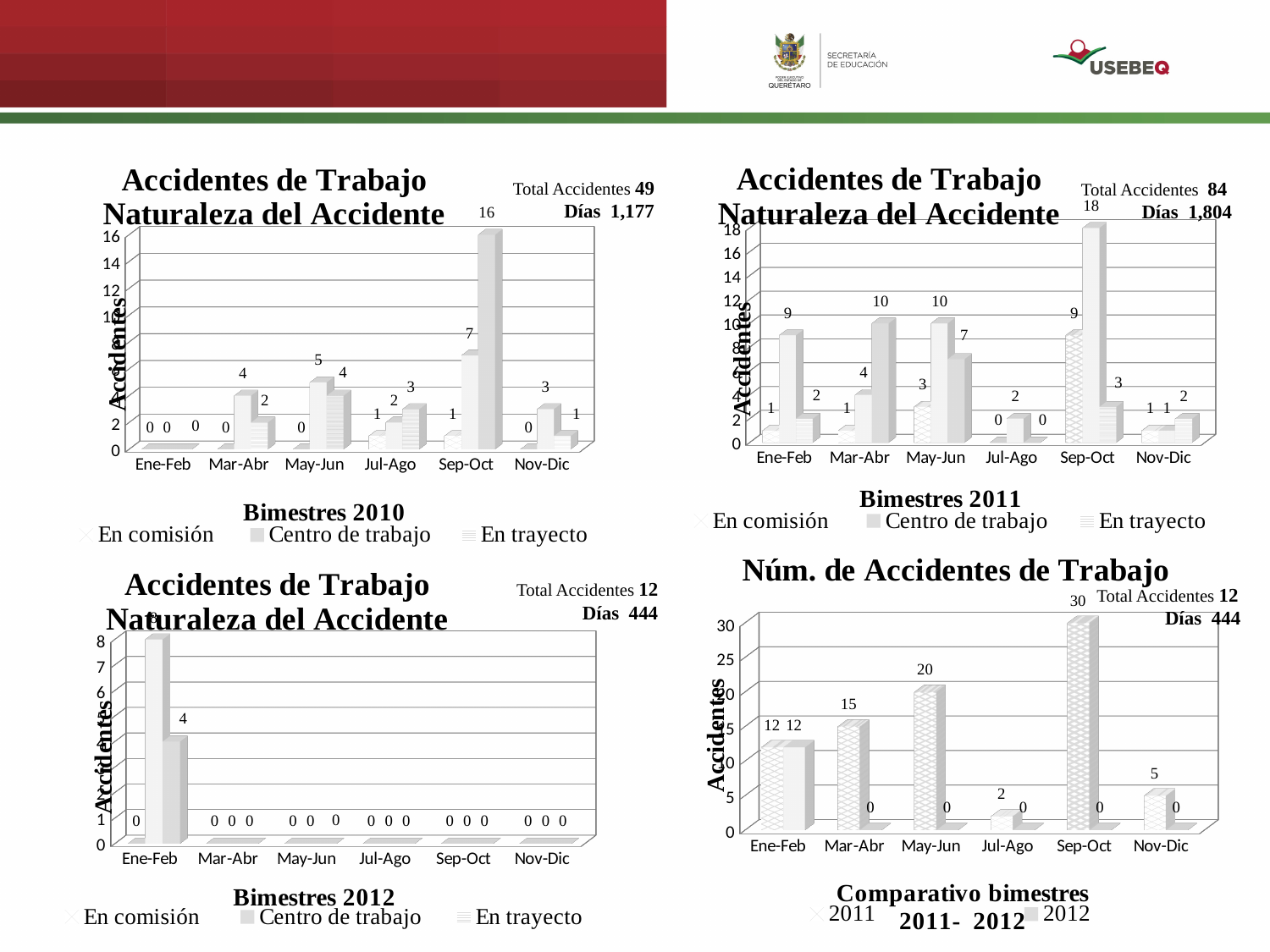

[unsupported chart]

[unsupported chart]

Total Accidentes 49
Días  1,177
Total Accidentes  84
Días  1,804

[unsupported chart]

[unsupported chart]

Total Accidentes 12
Días  444
Total Accidentes 12
Días  444